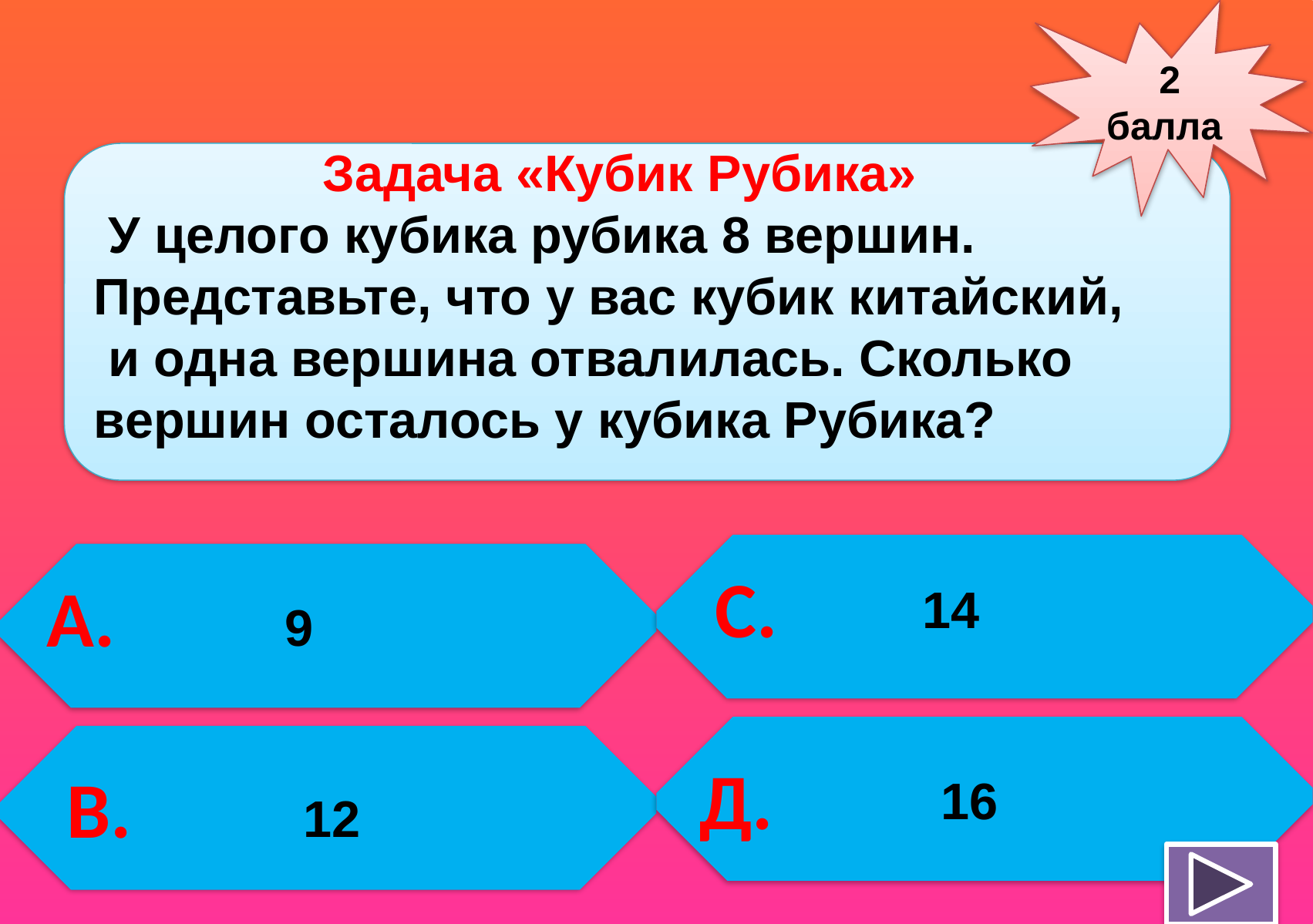

2
балла

Задача «Кубик Рубика»
 У целого кубика рубика 8 вершин. Представьте, что у вас кубик китайский,
 и одна вершина отвалилась. Сколько вершин осталось у кубика Рубика?

С.

А.
14
9

Д.
В.
16
12